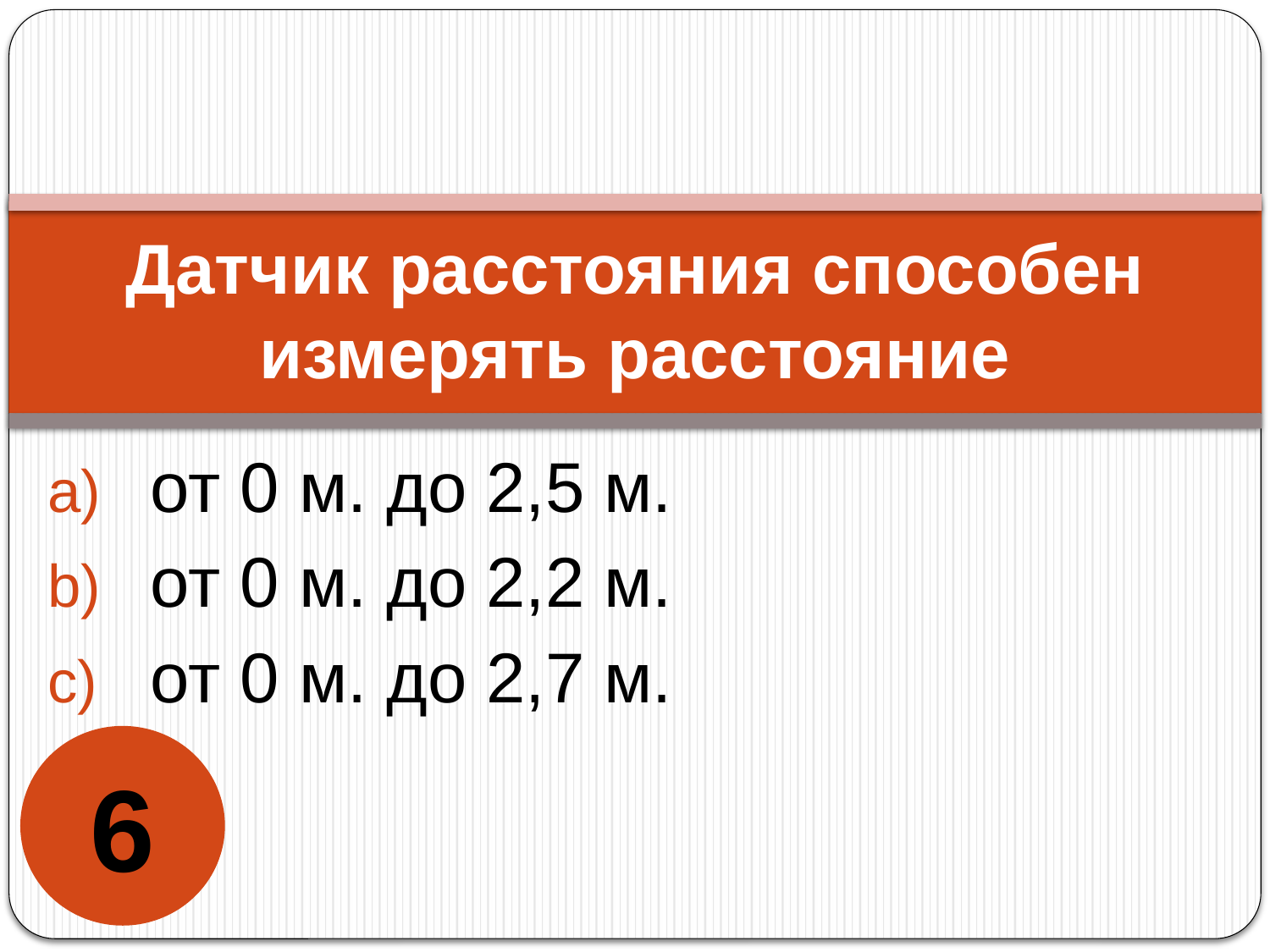

# Датчик расстояния способен измерять расстояние
от 0 м. до 2,5 м.
от 0 м. до 2,2 м.
от 0 м. до 2,7 м.

6